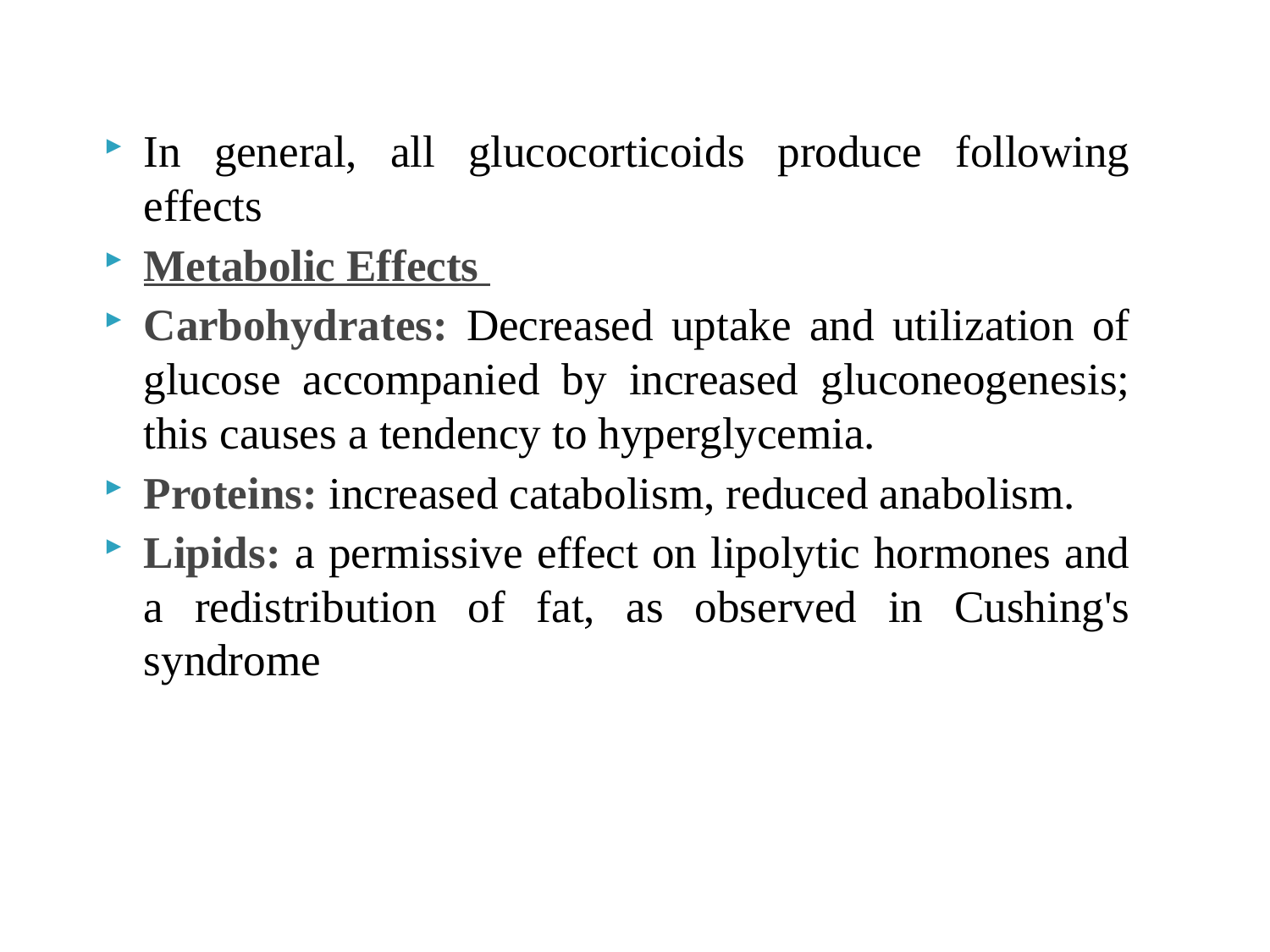

In general, all glucocorticoids produce following effects
Metabolic Effects
Carbohydrates: Decreased uptake and utilization of glucose accompanied by increased gluconeogenesis; this causes a tendency to hyperglycemia.
Proteins: increased catabolism, reduced anabolism.
Lipids: a permissive effect on lipolytic hormones and a redistribution of fat, as observed in Cushing's syndrome